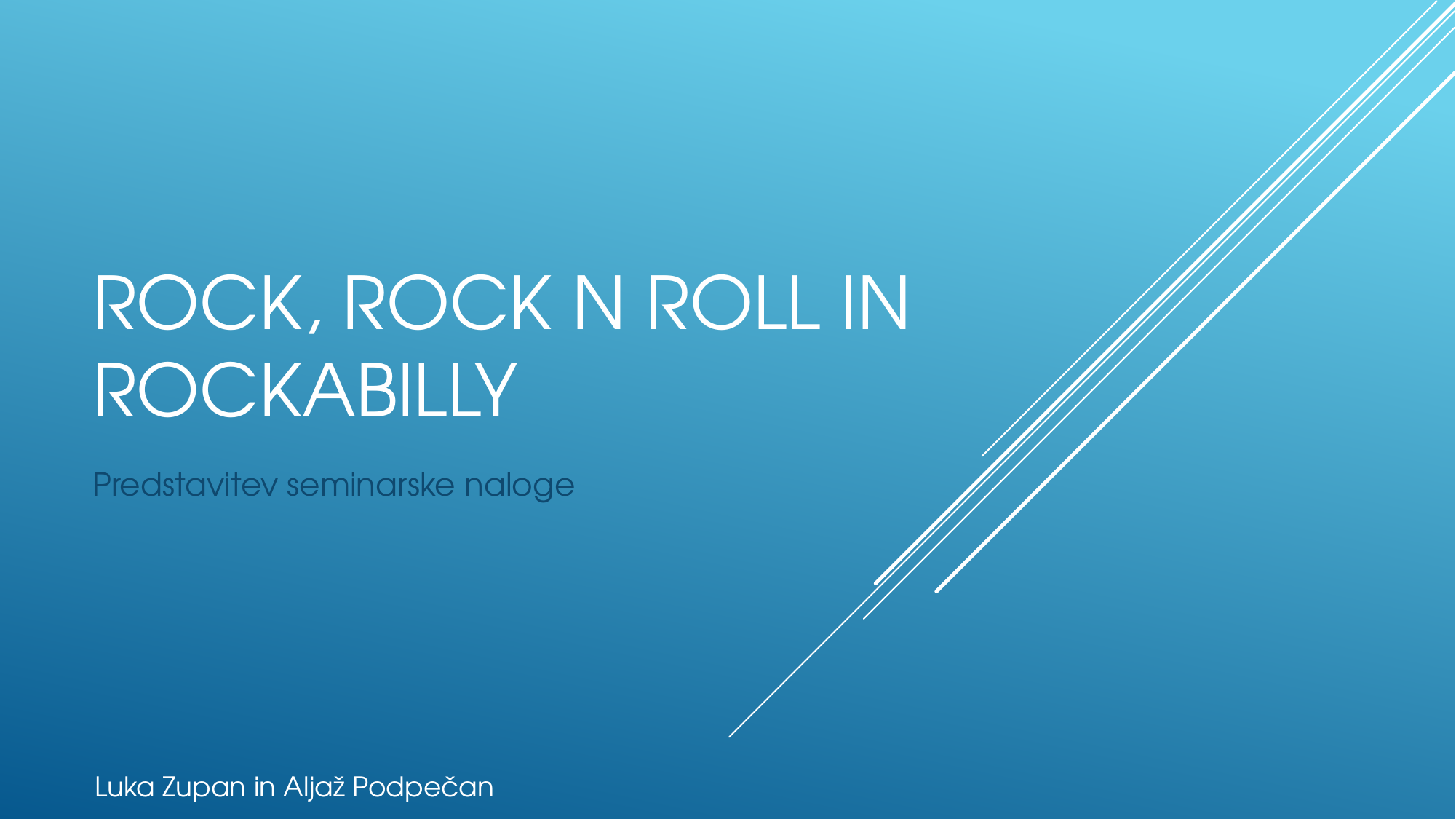

# Rock, Rock n Roll in Rockabilly
Predstavitev seminarske naloge

Luka Zupan in Aljaž Podpečan